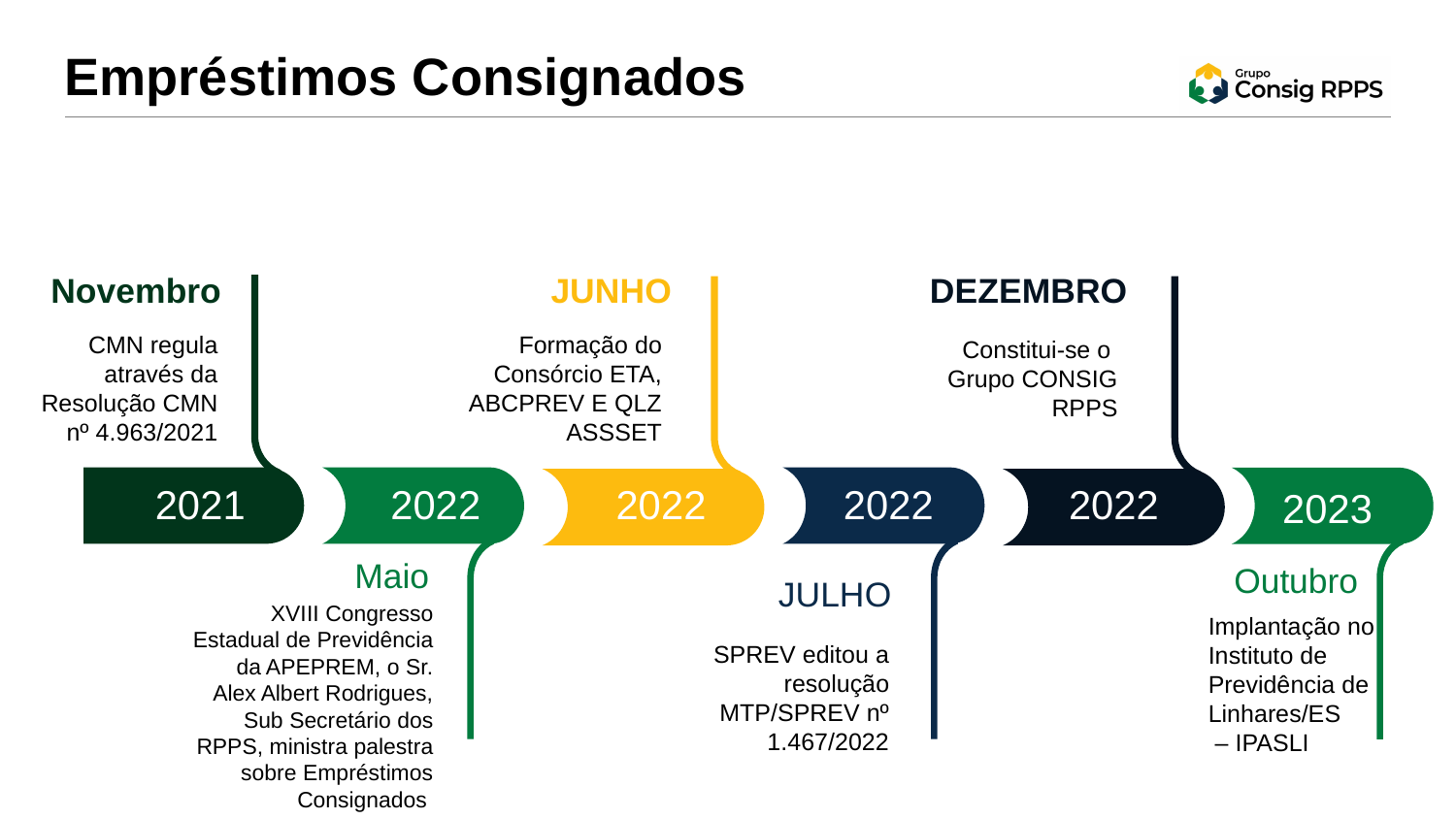

# Empréstimos Consignados
Novembro
JUNHO
DEZEMBRO

CMN regula através da Resolução CMN nº 4.963/2021
Formação do Consórcio ETA, ABCPREV E QLZ ASSSET
Constitui-se o
Grupo CONSIG RPPS

2021
2022
2022
2022
2022
2023
Maio
Outubro
JULHO
XVIII Congresso Estadual de Previdência da APEPREM, o Sr. Alex Albert Rodrigues, Sub Secretário dos RPPS, ministra palestra sobre Empréstimos Consignados
Implantação no Instituto de Previdência de Linhares/ES
 – IPASLI
SPREV editou a resolução
MTP/SPREV nº 1.467/2022